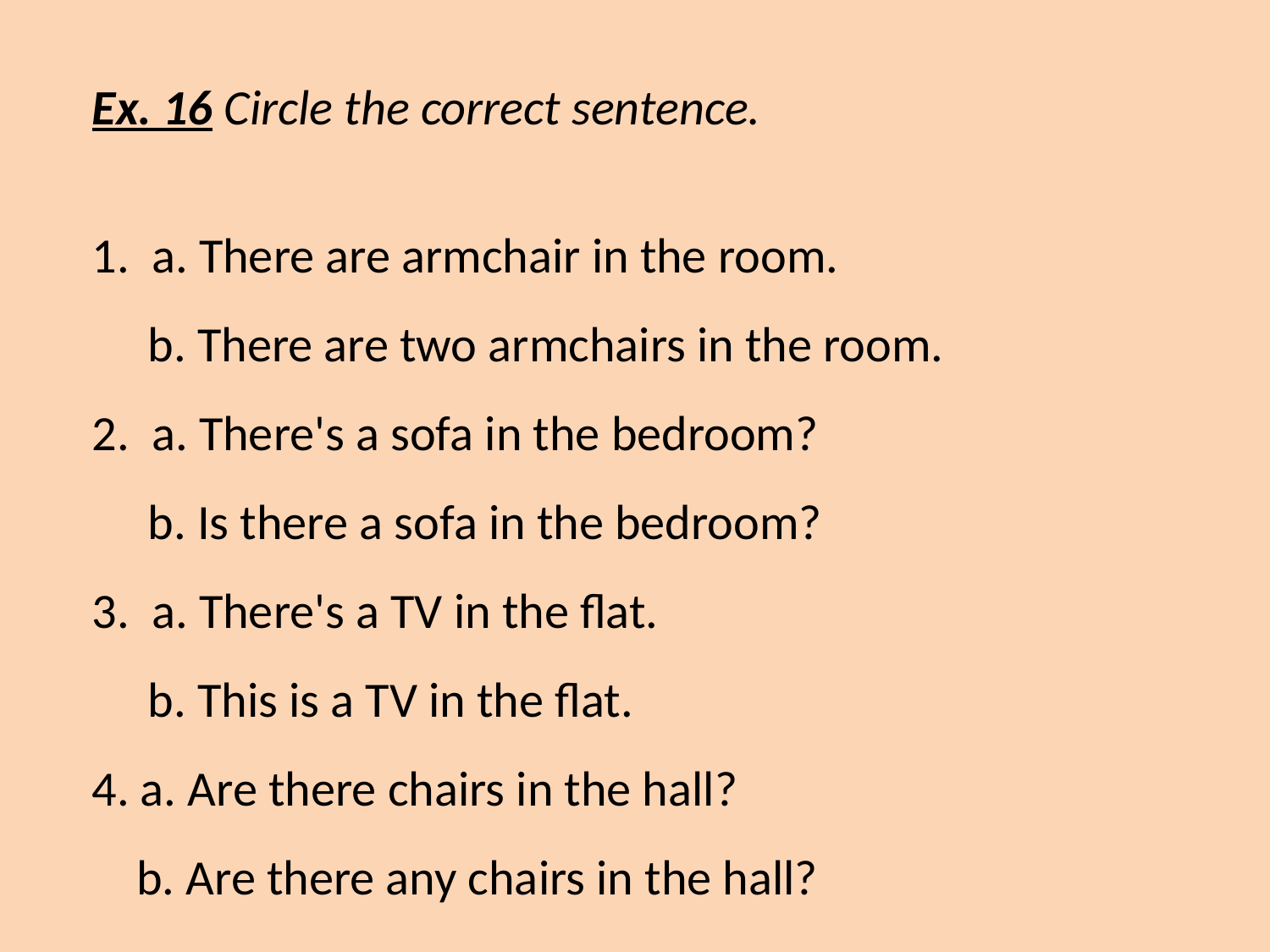

Ex. 16 Circle the correct sentence.

1.  a. There are armchair in the room.
     b. There are two armchairs in the room.
2.  a. There's a sofa in the bedroom?
     b. Is there a sofa in the bedroom?
3.  a. There's a TV in the flat.
     b. This is a TV in the flat.
4. a. Are there chairs in the hall?
    b. Are there any chairs in the hall?